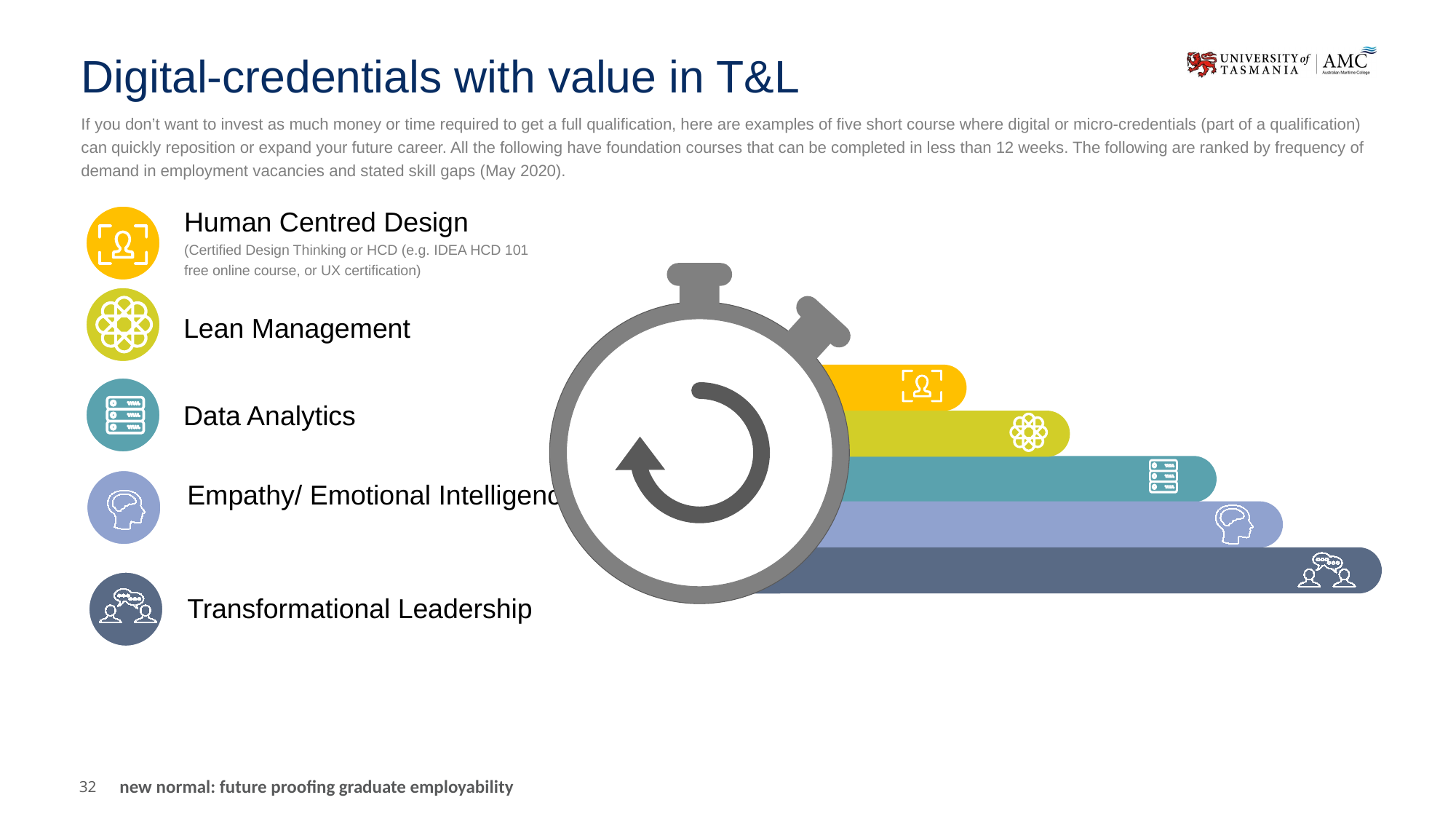

Digital-credentials with value in T&L
If you don’t want to invest as much money or time required to get a full qualification, here are examples of five short course where digital or micro-credentials (part of a qualification) can quickly reposition or expand your future career. All the following have foundation courses that can be completed in less than 12 weeks. The following are ranked by frequency of demand in employment vacancies and stated skill gaps (May 2020).
Human Centred Design
(Certified Design Thinking or HCD (e.g. IDEA HCD 101 free online course, or UX certification)

Lean Management

Data Analytics

Empathy/ Emotional Intelligence

Transformational Leadership